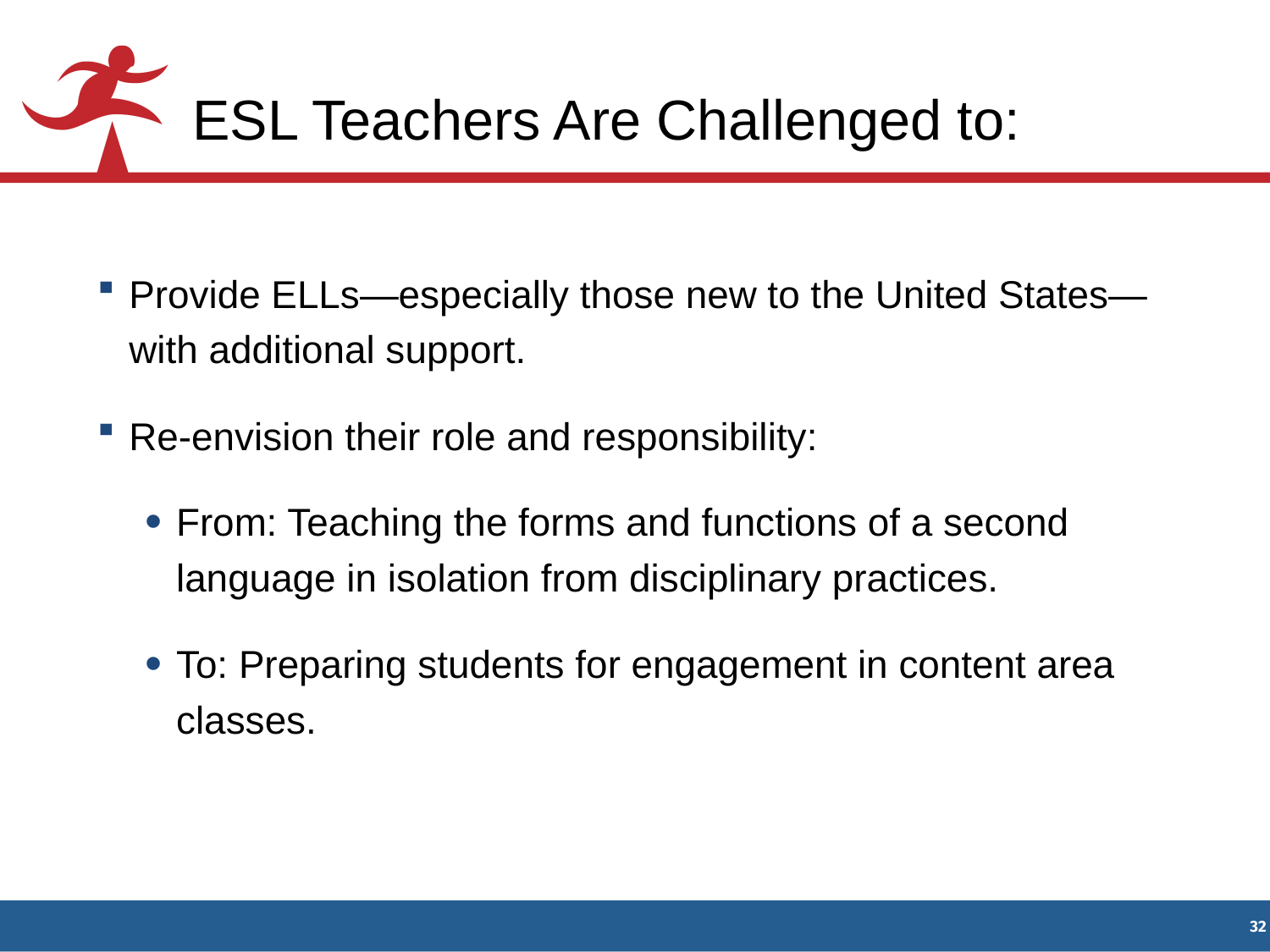

# ESL Teachers Are Challenged to:
Provide ELLs—especially those new to the United States—with additional support.
Re-envision their role and responsibility:
From: Teaching the forms and functions of a second language in isolation from disciplinary practices.
To: Preparing students for engagement in content area classes.